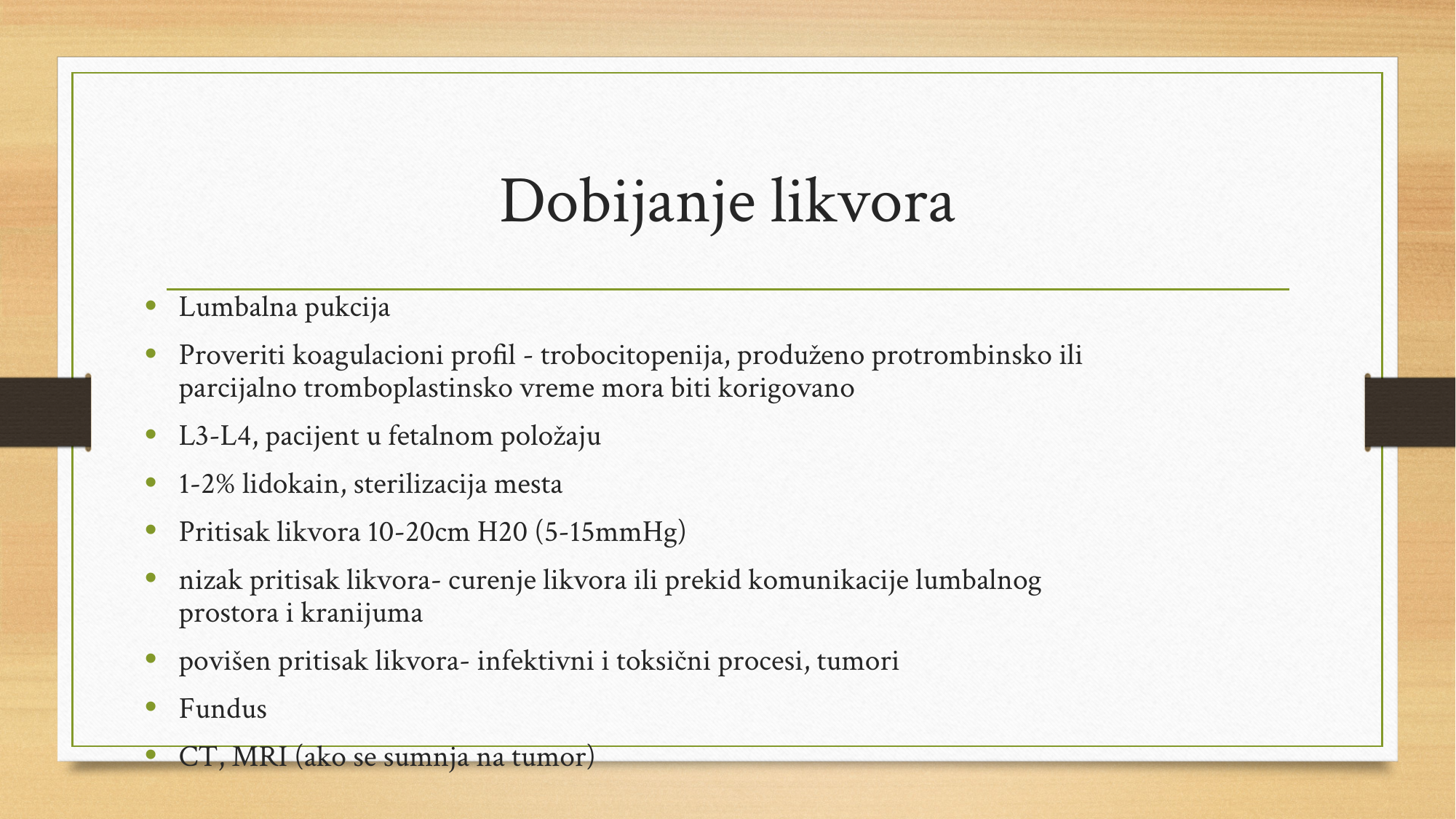

# Dobijanje likvora
Lumbalna pukcija
Proveriti koagulacioni profil - trobocitopenija, produženo protrombinsko ili parcijalno tromboplastinsko vreme mora biti korigovano
L3-L4, pacijent u fetalnom položaju
1-2% lidokain, sterilizacija mesta
Pritisak likvora 10-20cm H20 (5-15mmHg)
nizak pritisak likvora- curenje likvora ili prekid komunikacije lumbalnog prostora i kranijuma
povišen pritisak likvora- infektivni i toksični procesi, tumori
Fundus
CT, MRI (ako se sumnja na tumor)